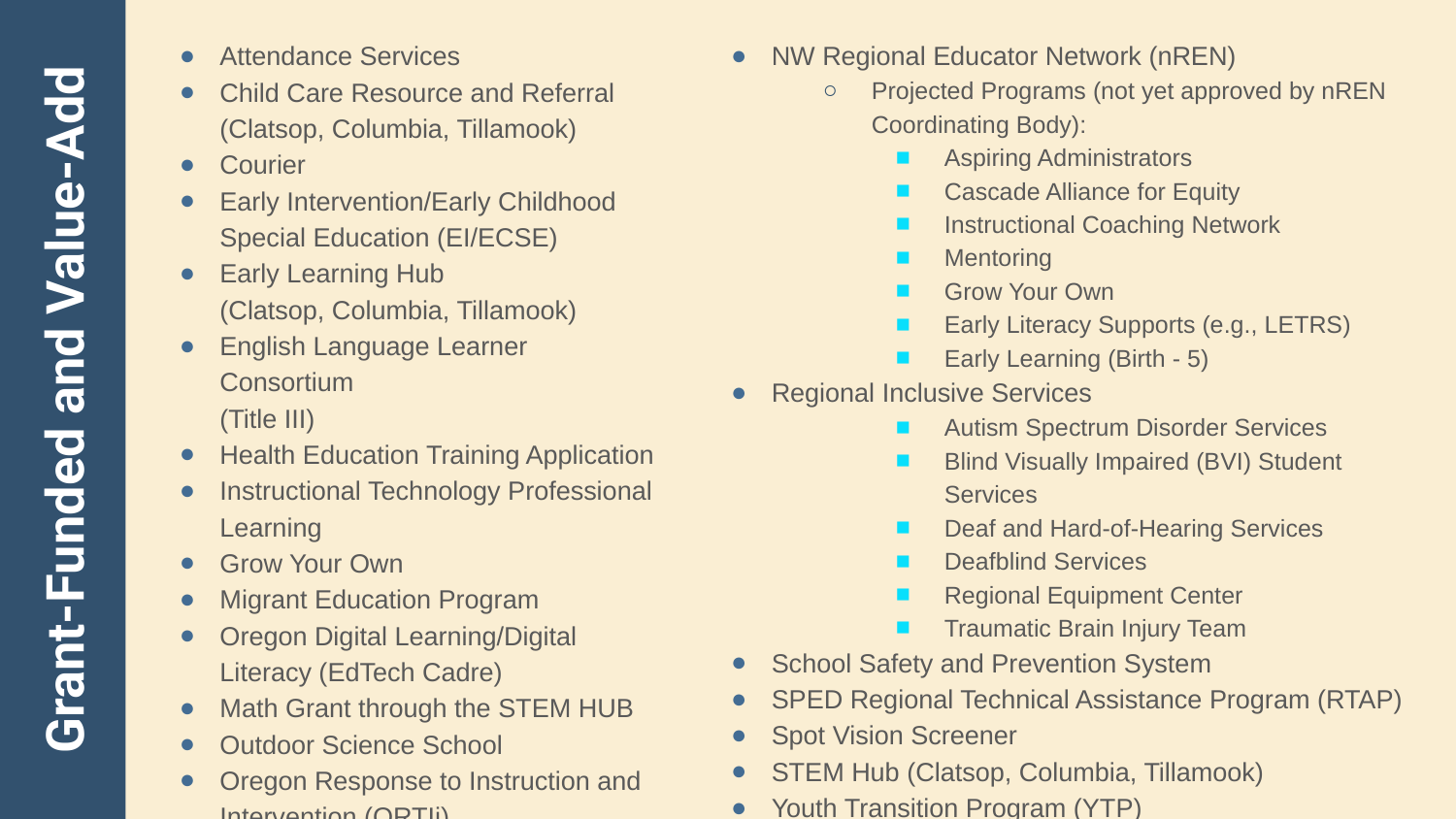

Attendance Services
Child Care Resource and Referral
(Clatsop, Columbia, Tillamook)
Courier
Early Intervention/Early Childhood Special Education (EI/ECSE)
Early Learning Hub
(Clatsop, Columbia, Tillamook)
English Language Learner Consortium
(Title III)
Health Education Training Application
Instructional Technology Professional Learning
Grow Your Own
Migrant Education Program
Oregon Digital Learning/Digital Literacy (EdTech Cadre)
Math Grant through the STEM HUB
Outdoor Science School
Oregon Response to Instruction and Intervention (ORTIi)
NW Regional Educator Network (nREN)
Projected Programs (not yet approved by nREN Coordinating Body):
Aspiring Administrators
Cascade Alliance for Equity
Instructional Coaching Network
Mentoring
Grow Your Own
Early Literacy Supports (e.g., LETRS)
Early Learning (Birth - 5)
Regional Inclusive Services
Autism Spectrum Disorder Services
Blind Visually Impaired (BVI) Student Services
Deaf and Hard-of-Hearing Services
Deafblind Services
Regional Equipment Center
Traumatic Brain Injury Team
School Safety and Prevention System
SPED Regional Technical Assistance Program (RTAP)
Spot Vision Screener
STEM Hub (Clatsop, Columbia, Tillamook)
Youth Transition Program (YTP)
Grant-Funded and Value-Add